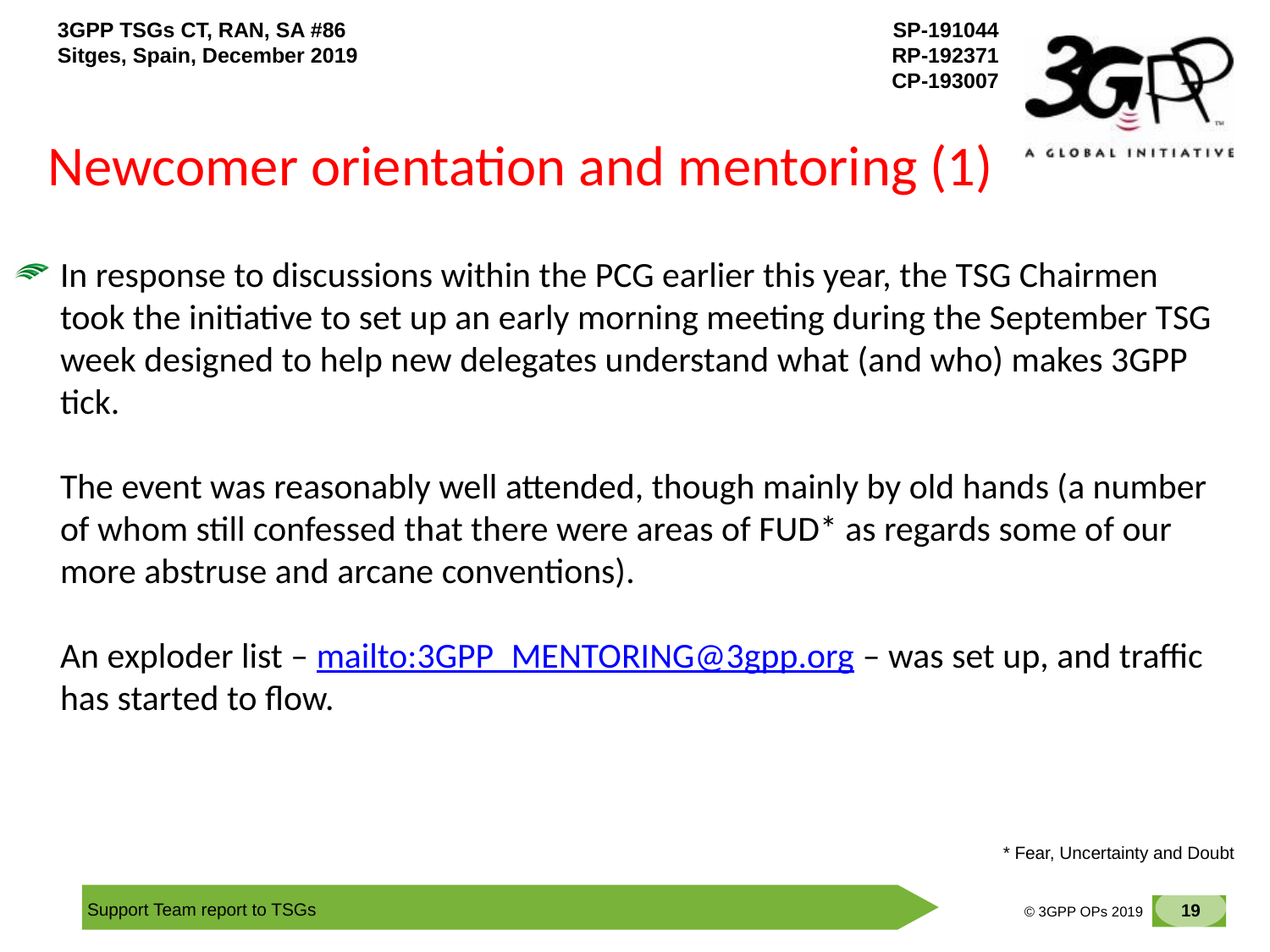

# Newcomer orientation and mentoring (1)
In response to discussions within the PCG earlier this year, the TSG Chairmen took the initiative to set up an early morning meeting during the September TSG week designed to help new delegates understand what (and who) makes 3GPP tick.
The event was reasonably well attended, though mainly by old hands (a number of whom still confessed that there were areas of FUD* as regards some of our more abstruse and arcane conventions).
An exploder list – mailto:3GPP_MENTORING@3gpp.org – was set up, and traffic has started to flow.

* Fear, Uncertainty and Doubt
19